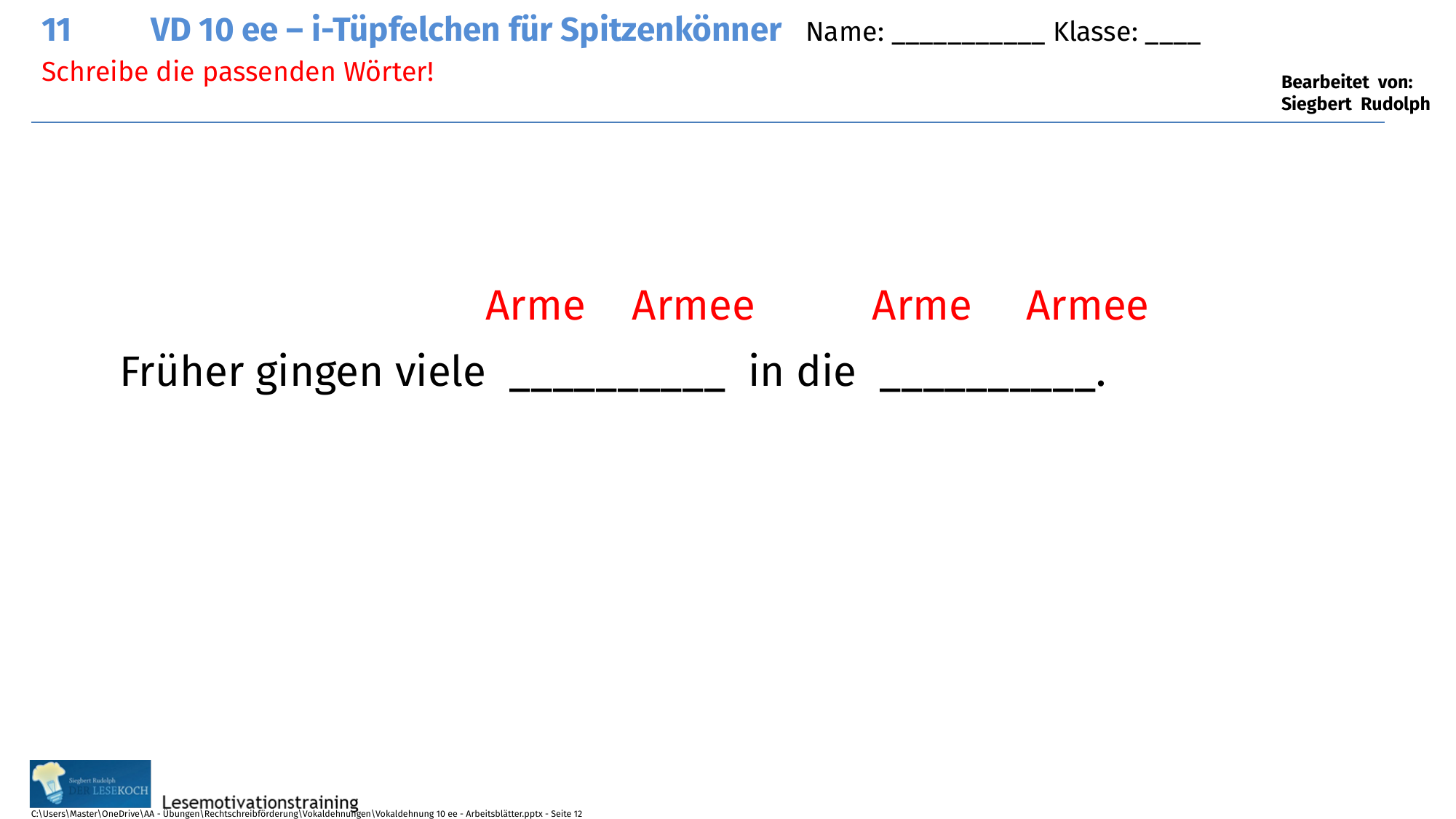

11	VD 10 ee – i-Tüpfelchen für Spitzenkönner	Name: ___________ Klasse: ____
Schreibe die passenden Wörter!
Arme
Armee
Arme
Armee
Früher gingen viele  __________  in die  __________.

C:\Users\Master\OneDrive\AA - Übungen\Rechtschreibförderung\Vokaldehnungen\Vokaldehnung 10 ee - Arbeitsblätter.pptx - Seite 12